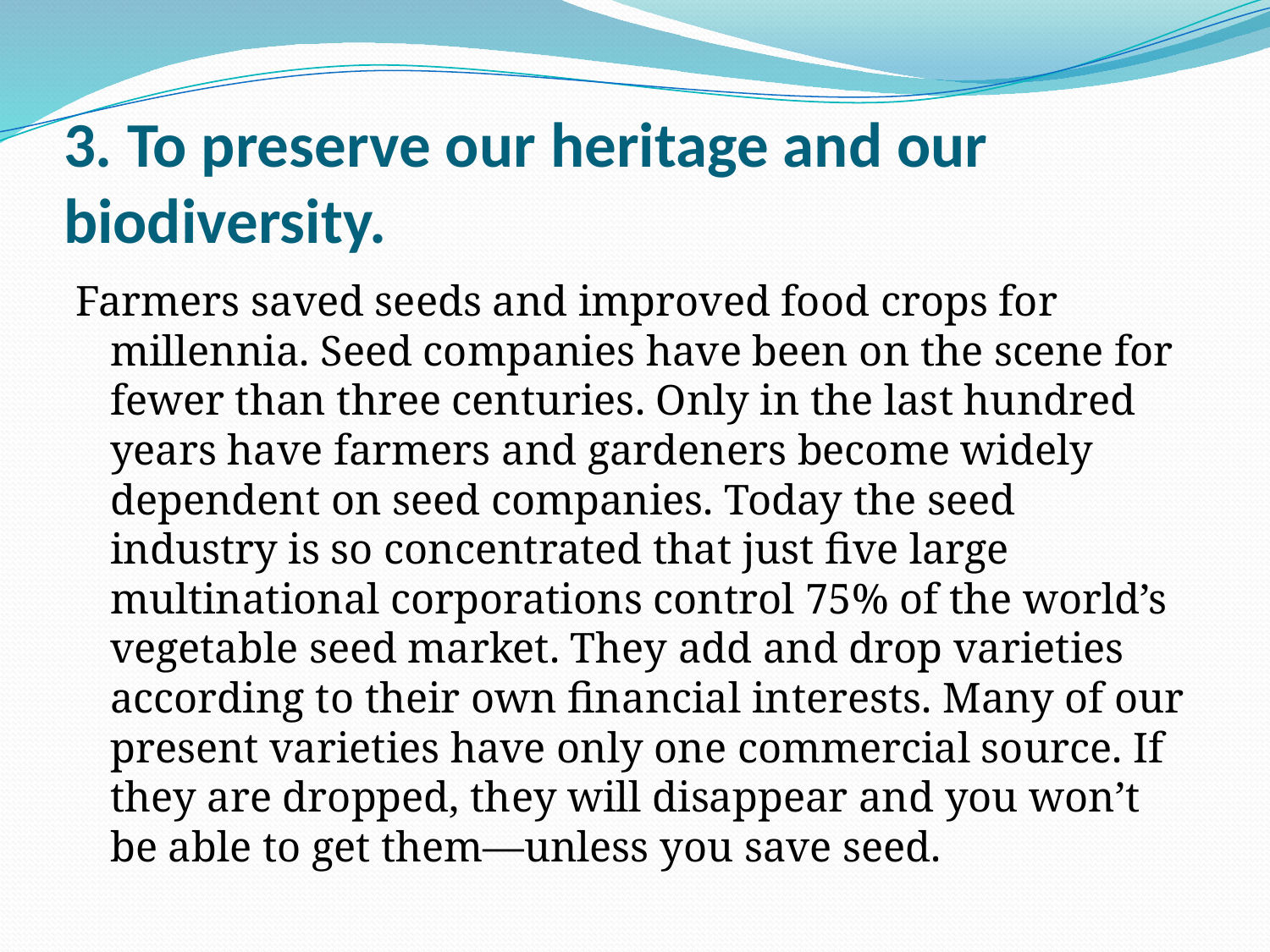

# 3. To preserve our heritage and our biodiversity.
Farmers saved seeds and improved food crops for millennia. Seed companies have been on the scene for fewer than three centuries. Only in the last hundred years have farmers and gardeners become widely dependent on seed companies. Today the seed industry is so concentrated that just five large multinational corporations control 75% of the world’s vegetable seed market. They add and drop varieties according to their own financial interests. Many of our present varieties have only one commercial source. If they are dropped, they will disappear and you won’t be able to get them—unless you save seed.